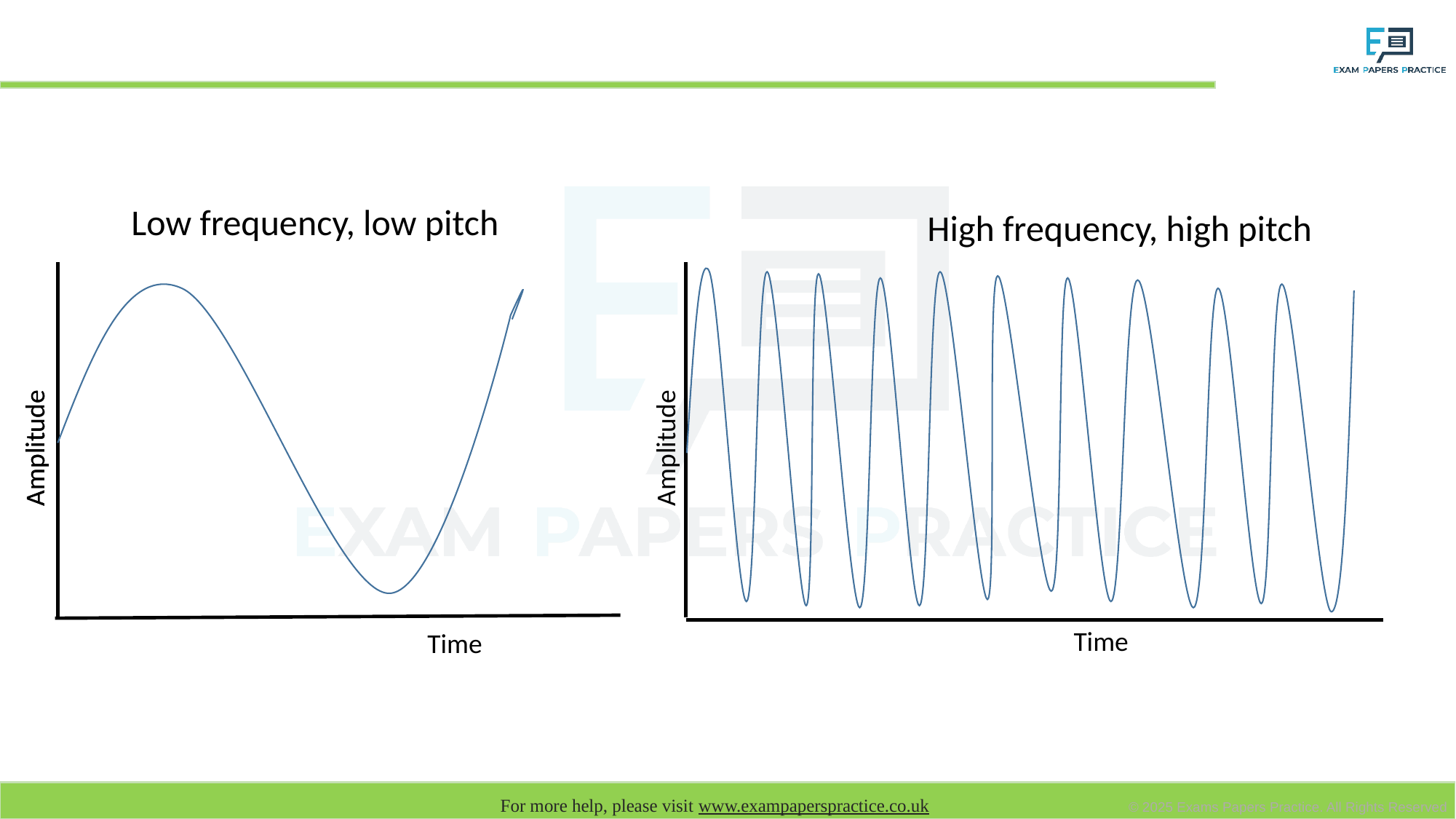

# Low frequency versus high frequency
Low frequency, low pitch

High frequency, high pitch

Amplitude
Amplitude
Amplitude
Time
Time